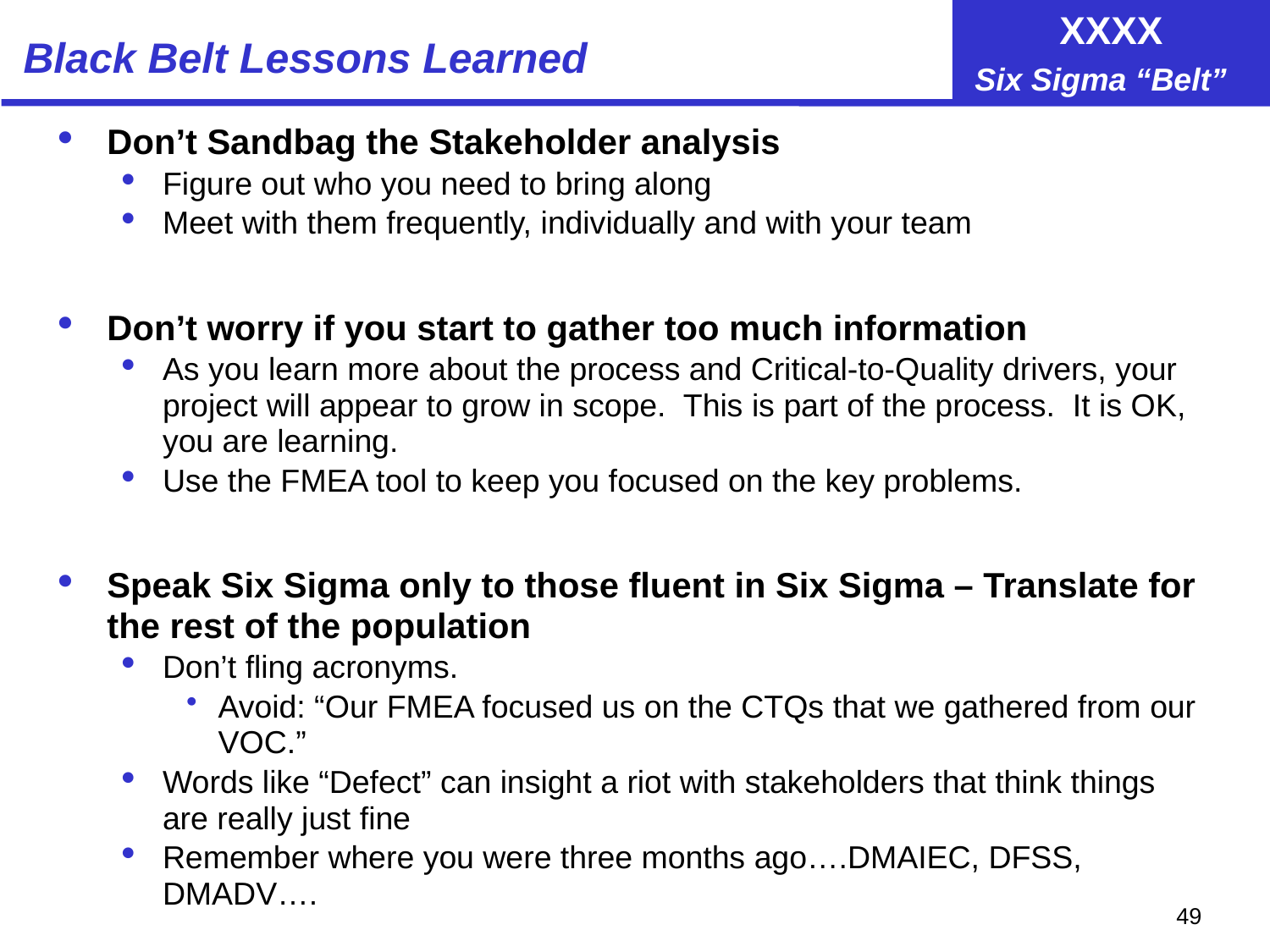

# Black Belt Lessons Learned
Don’t Sandbag the Stakeholder analysis
Figure out who you need to bring along
Meet with them frequently, individually and with your team

Don’t worry if you start to gather too much information
As you learn more about the process and Critical-to-Quality drivers, your project will appear to grow in scope.  This is part of the process.  It is OK, you are learning.
Use the FMEA tool to keep you focused on the key problems.

Speak Six Sigma only to those fluent in Six Sigma – Translate for the rest of the population
Don’t fling acronyms.
Avoid: “Our FMEA focused us on the CTQs that we gathered from our VOC.”
Words like “Defect” can insight a riot with stakeholders that think things are really just fine
Remember where you were three months ago….DMAIEC, DFSS, DMADV….